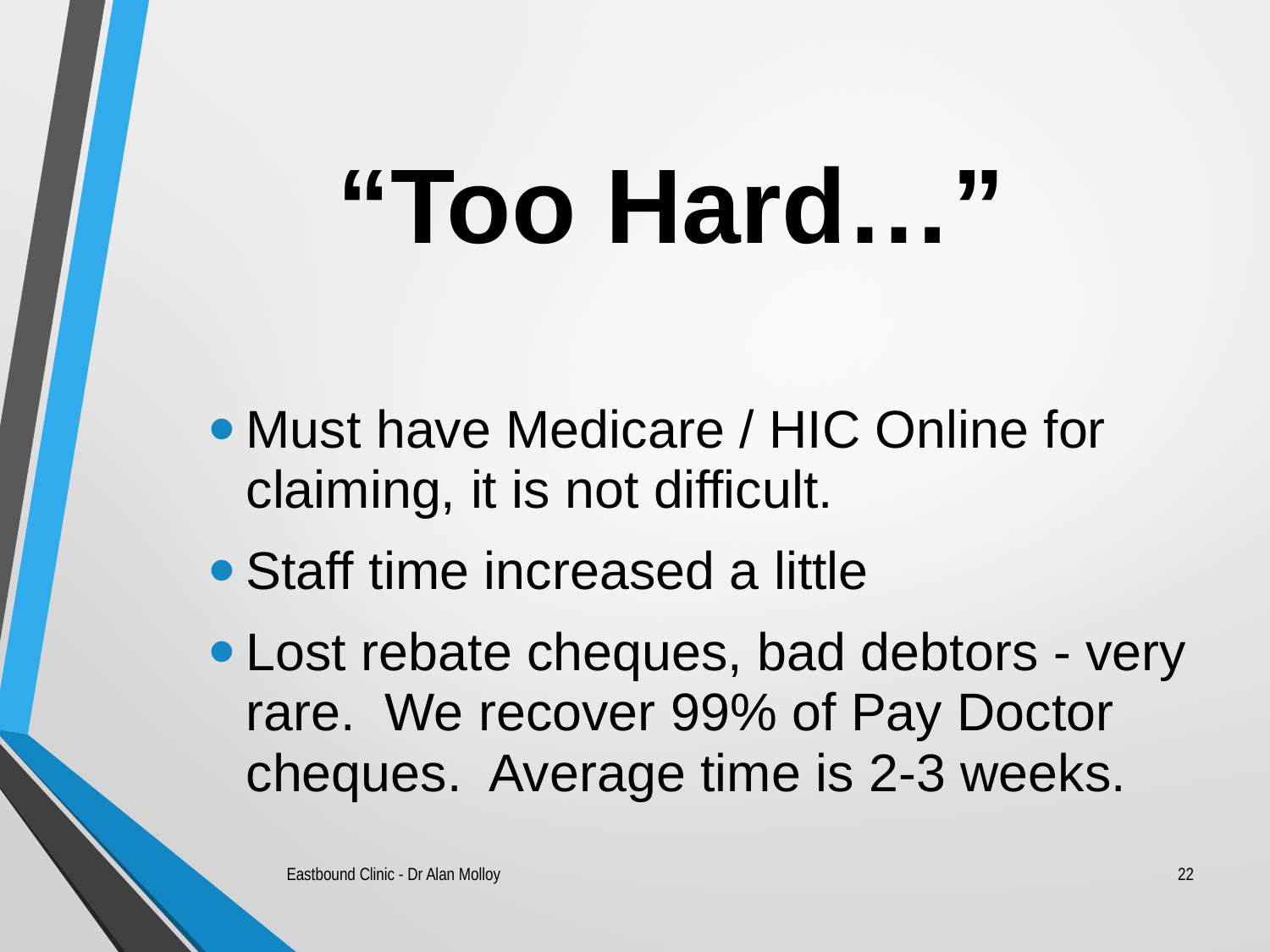

# “Too Hard…”
Must have Medicare / HIC Online for claiming, it is not difficult.
Staff time increased a little
Lost rebate cheques, bad debtors - very rare.  We recover 99% of Pay Doctor cheques.  Average time is 2-3 weeks.
Eastbound Clinic - Dr Alan Molloy
22